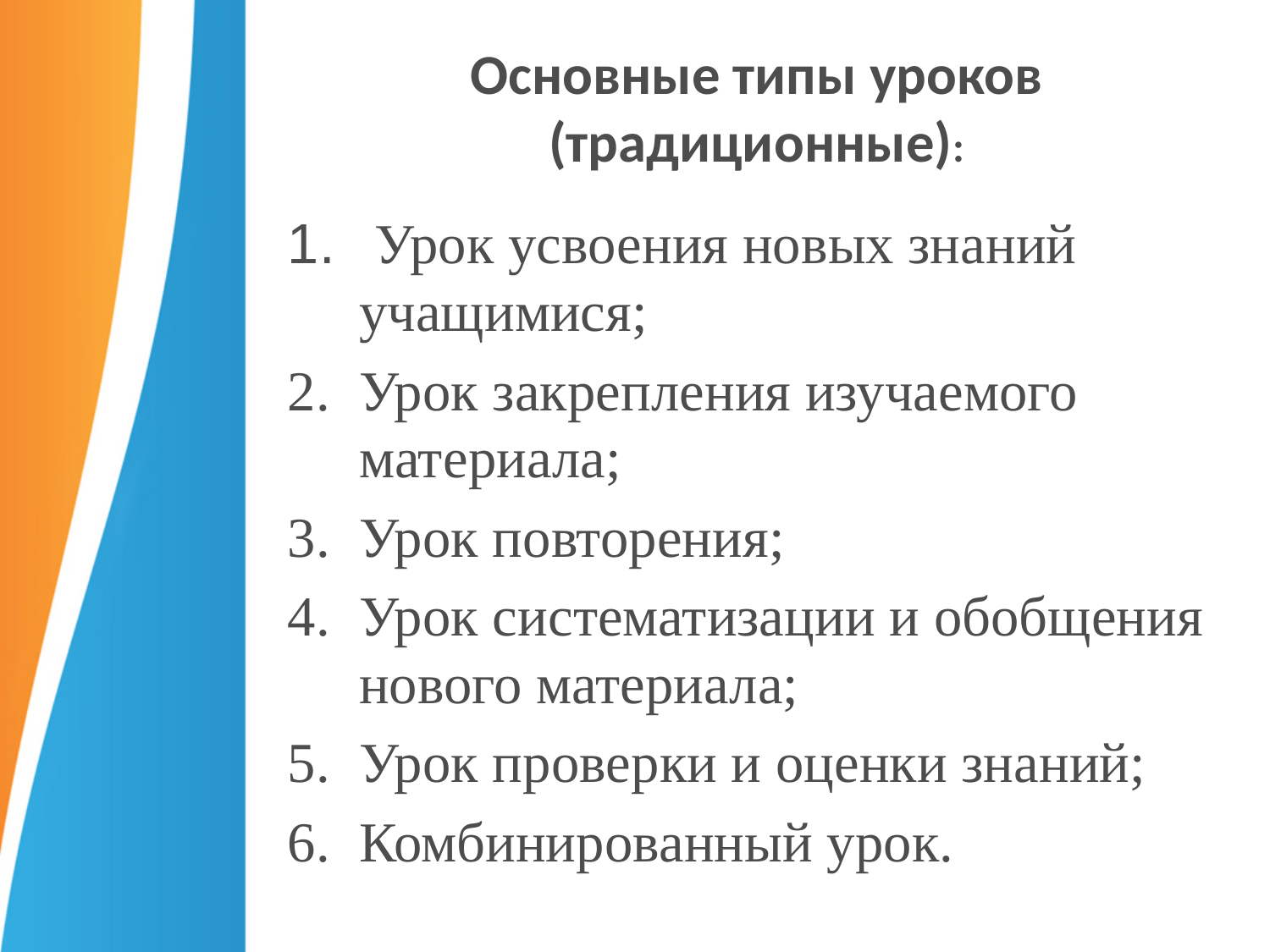

# Основные типы уроков (традиционные):
 Урок усвоения новых знаний учащимися;
Урок закрепления изучаемого материала;
Урок повторения;
Урок систематизации и обобщения нового материала;
Урок проверки и оценки знаний;
Комбинированный урок.